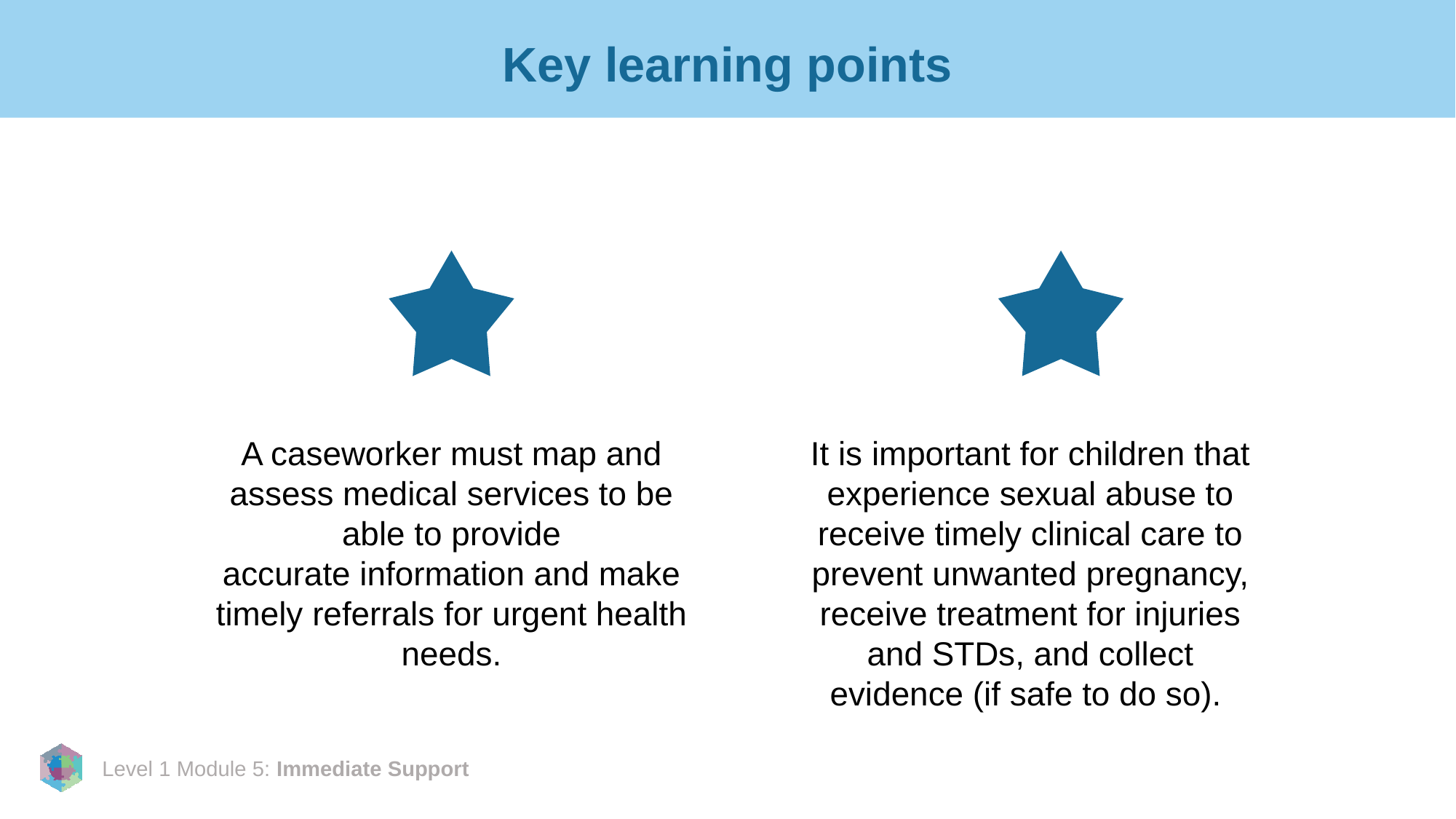

# Key learning points

A caseworker must map and assess medical services to be able to provide accurate information and make timely referrals for urgent health needs.
It is important for children that experience sexual abuse to receive timely clinical care to prevent unwanted pregnancy, receive treatment for injuries and STDs, and collect evidence (if safe to do so).